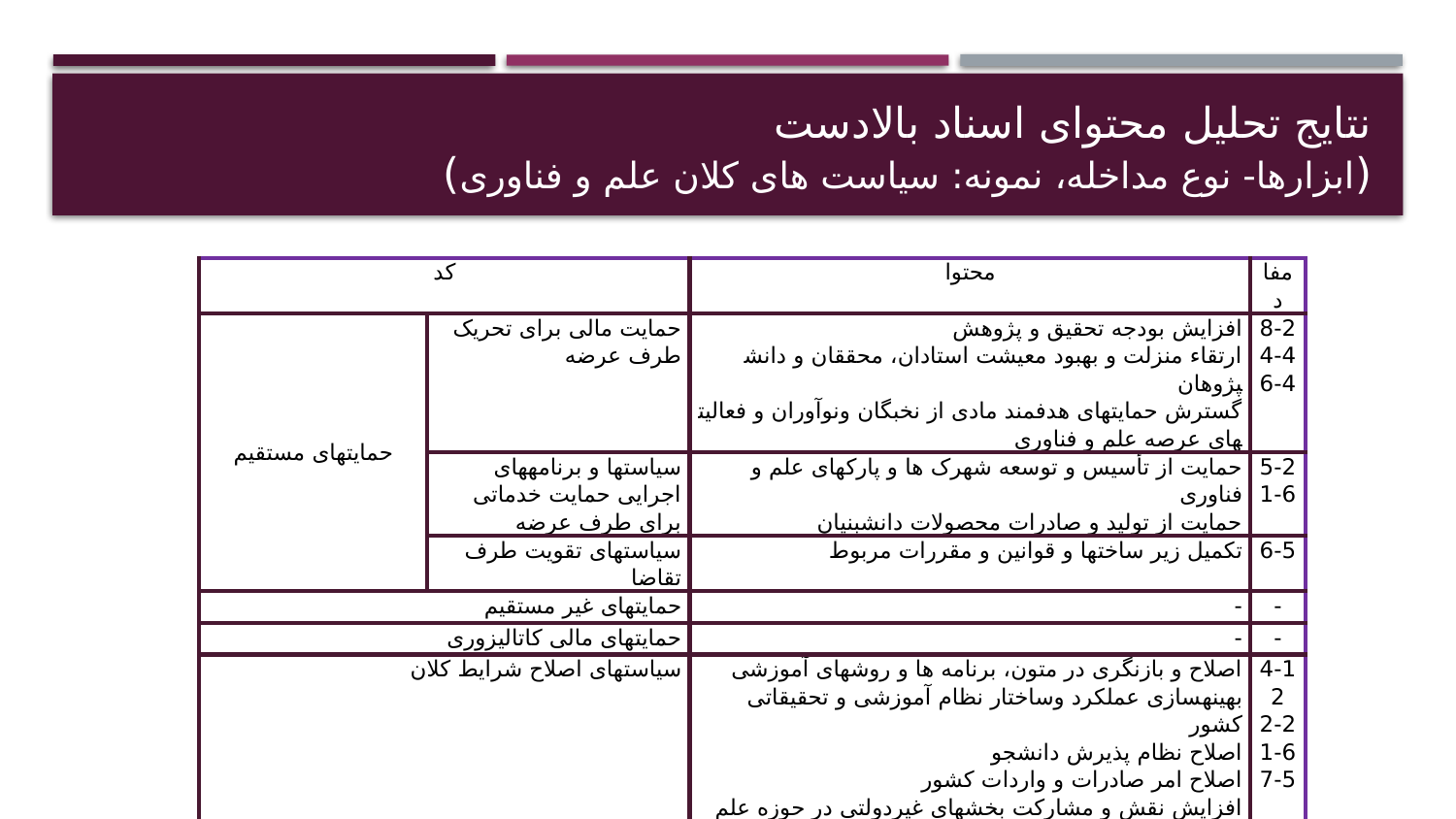

# نتایج تحلیل محتوای اسناد بالادست (ابزارها- نوع مداخله، نمونه: سیاست های کلان علم و فناوری)
|  | کد |  | محتوا | مفاد |
| --- | --- | --- | --- | --- |
|  | حمایت­های مستقیم | حمایت مالی برای تحریک طرف عرضه | افزایش بودجه تحقیق و پژوهش ارتقاء منزلت و بهبود معیشت استادان، محققان و دانش­پژوهان گسترش حمایتهای هدفمند مادی از نخبگان ونوآوران و فعالیت­های عرصه علم و فناوری | 8-2 4-4 6-4 |
|  |  | سیاست­ها و برنامه­های اجرایی حمایت خدماتی برای طرف عرضه | حمایت از تأسیس و توسعه شهرک ها و پارکهای علم و فناوری حمایت از تولید و صادرات محصولات دانش­بنیان | 5-2 1-6 |
|  |  | سیاست­های تقویت طرف تقاضا | تکمیل زیر ساخت­ها و قوانین و مقررات مربوط | 6-5 |
|  | حمایت­های غیر مستقیم |  | - | - |
|  | حمایت­های مالی کاتالیزوری |  | - | - |
|  | سیاست­های اصلاح شرایط کلان |  | اصلاح و بازنگری در متون، برنامه ها و روش­های آموزشی بهینه­سازی عملکرد وساختار نظام آموزشی و تحقیقاتی کشور اصلاح نظام پذیرش دانشجو اصلاح امر صادرات و واردات کشور افزایش نقش و مشارکت بخشهای غیردولتی در حوزه علم و فناوری | 4-1 2 2-2 1-6 7-5 |